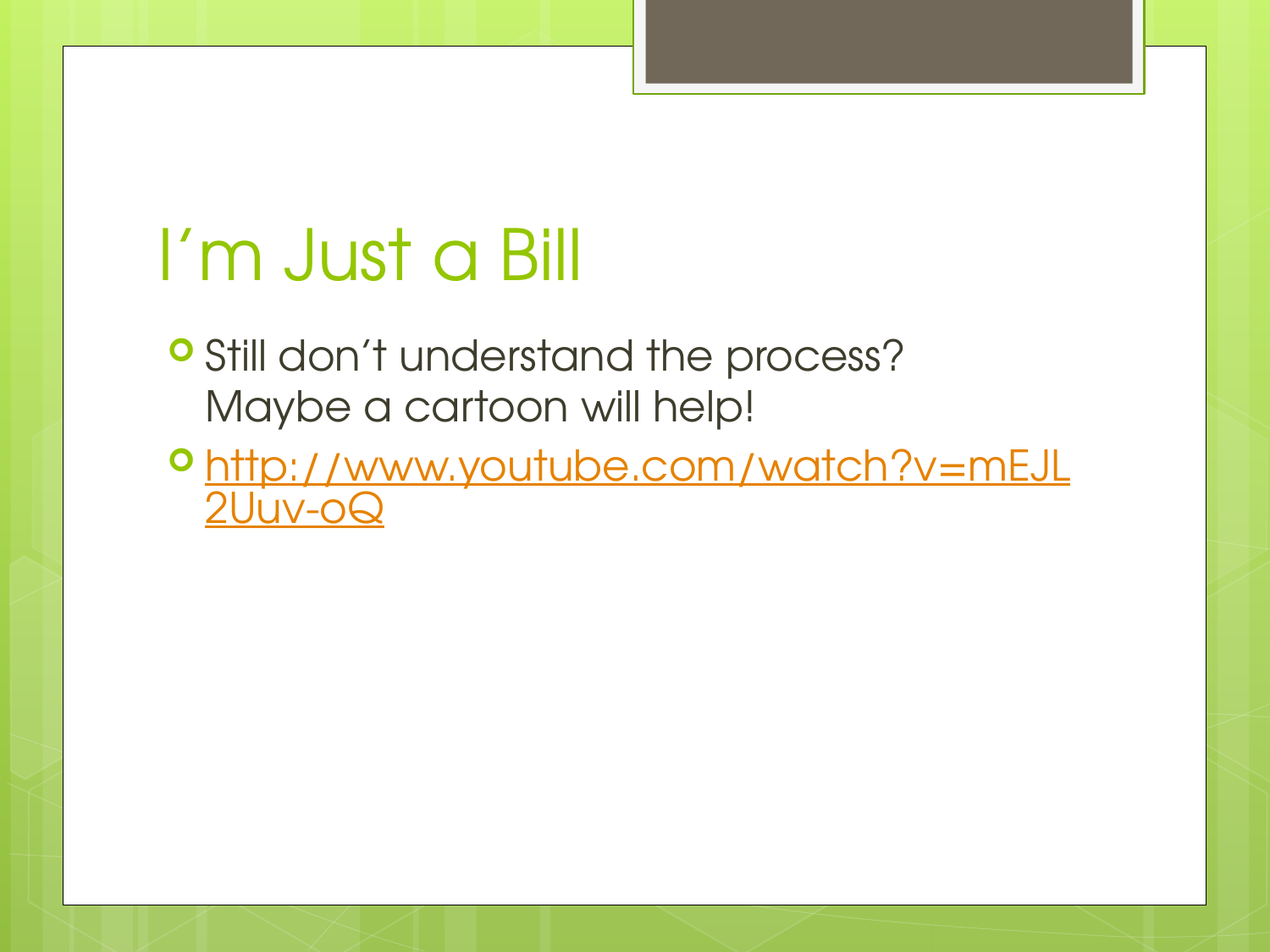

# I’m Just a Bill
Still don’t understand the process?  Maybe a cartoon will help!
http://www.youtube.com/watch?v=mEJL2Uuv-oQ